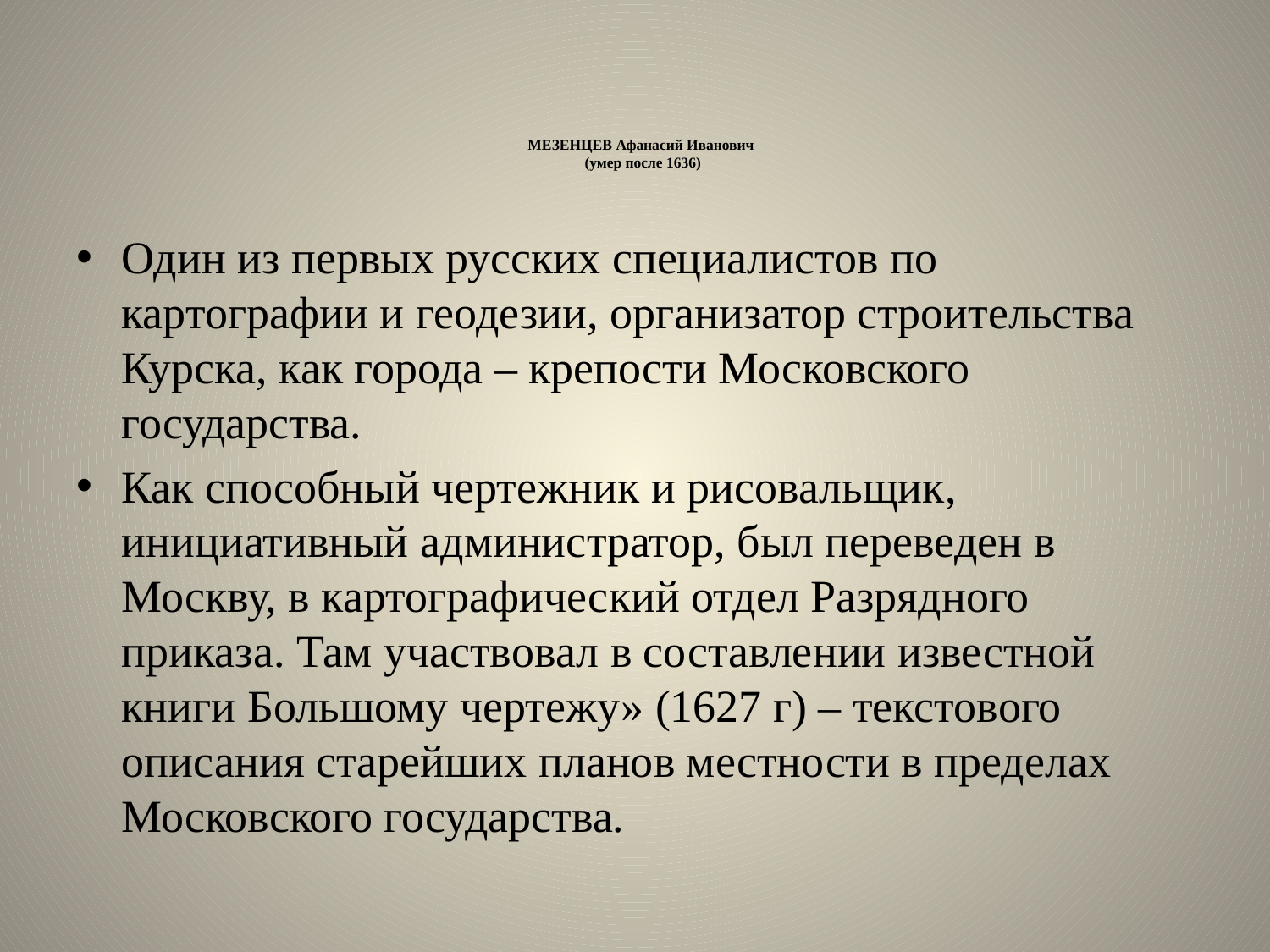

# МЕЗЕНЦЕВ Афанасий Иванович  (умер после 1636)
Один из первых русских специалистов по картографии и геодезии, организатор строительства Курска, как города – крепости Московского государства.
Как способный чертежник и рисовальщик, инициативный администратор, был переведен в Москву, в картографический отдел Разрядного приказа. Там участвовал в составлении известной книги Большому чертежу» (1627 г) – текстового описания старейших планов местности в пределах Московского государства.